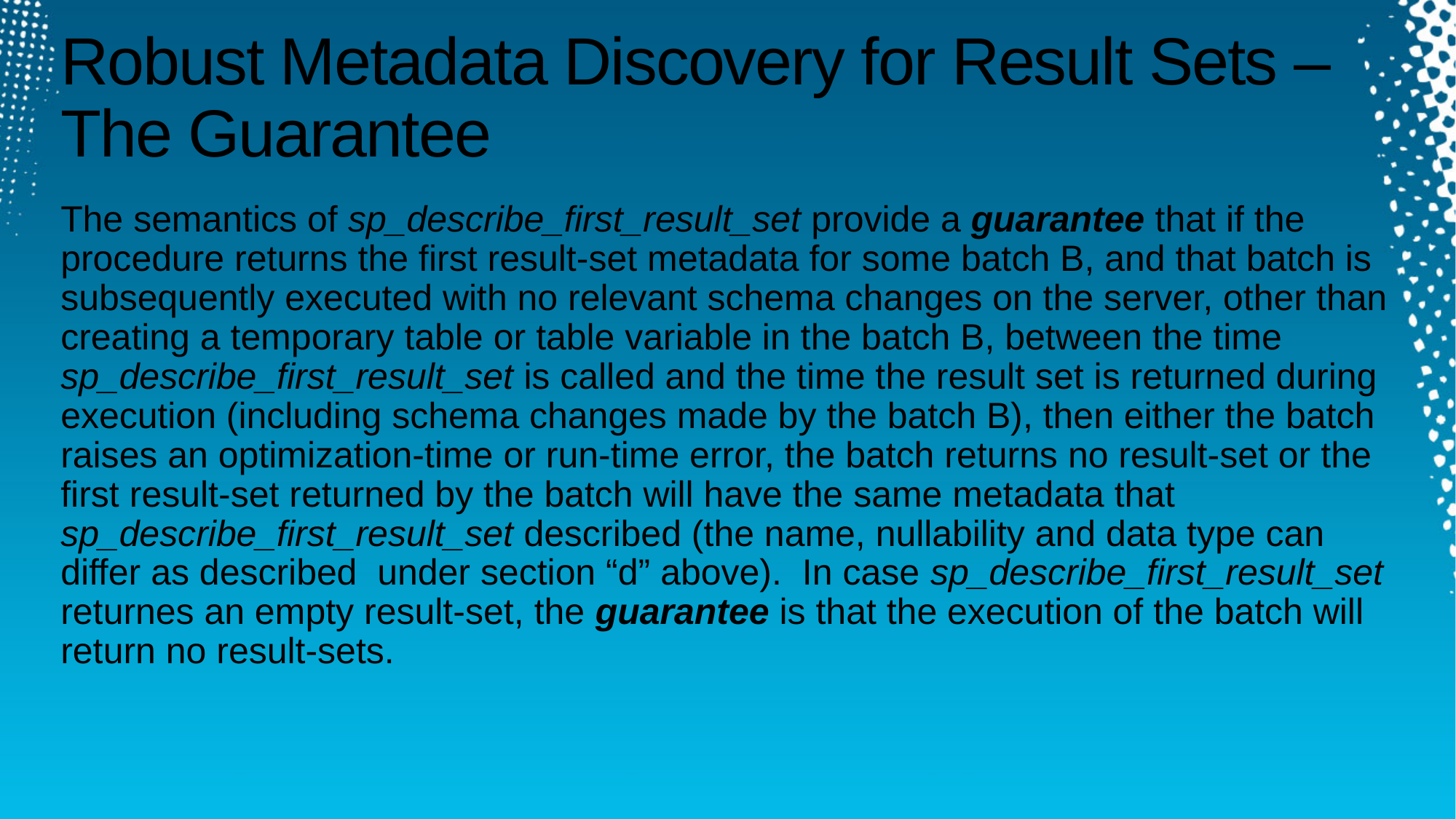

# Robust Metadata Discovery for Result Sets – The Guarantee
The semantics of sp_describe_first_result_set provide a guarantee that if the procedure returns the first result-set metadata for some batch B, and that batch is subsequently executed with no relevant schema changes on the server, other than creating a temporary table or table variable in the batch B, between the time sp_describe_first_result_set is called and the time the result set is returned during execution (including schema changes made by the batch B), then either the batch raises an optimization-time or run-time error, the batch returns no result-set or the first result-set returned by the batch will have the same metadata that sp_describe_first_result_set described (the name, nullability and data type can differ as described  under section “d” above).  In case sp_describe_first_result_set returnes an empty result-set, the guarantee is that the execution of the batch will return no result-sets.